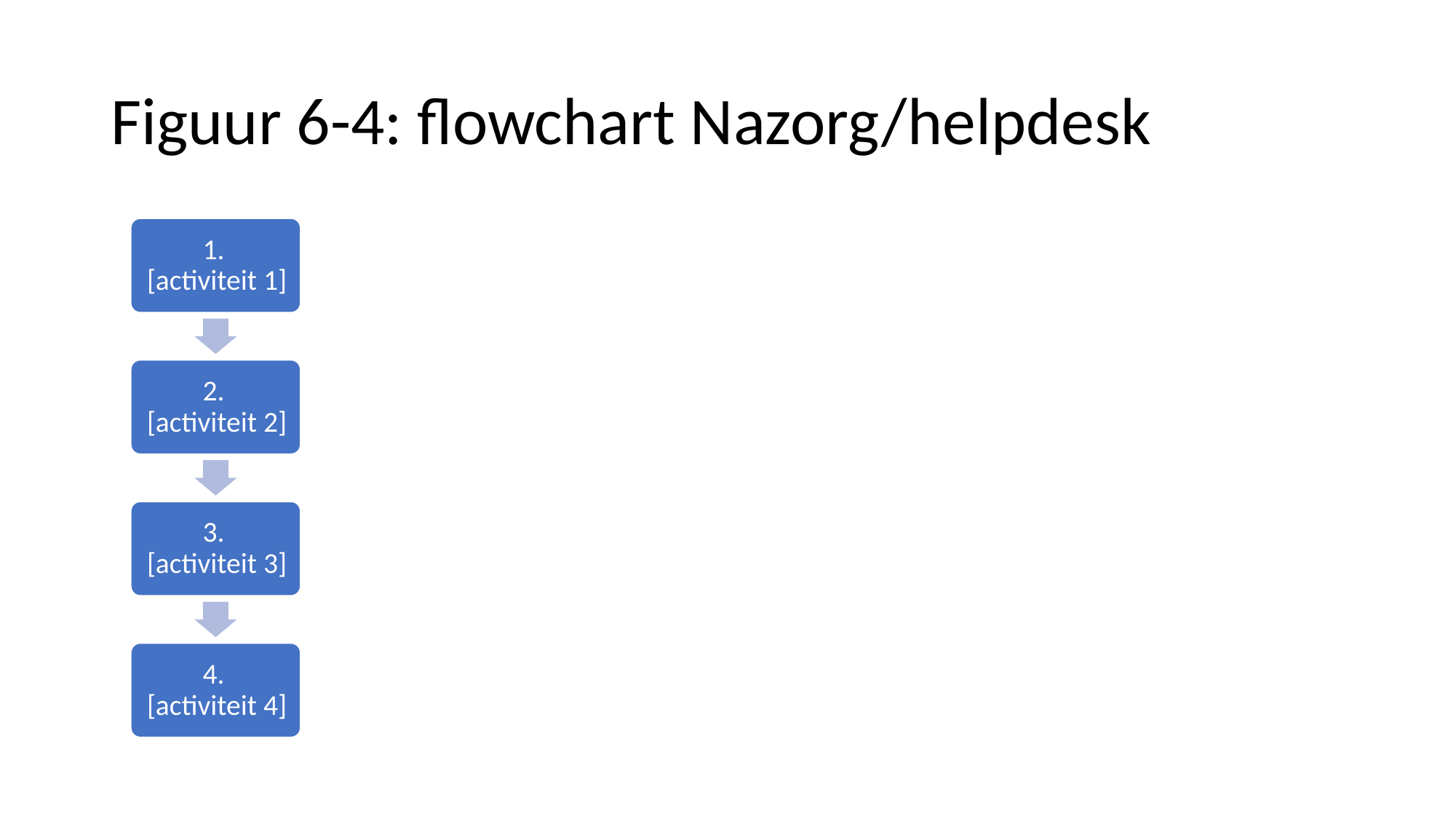

# Figuur 6-4: flowchart Nazorg/helpdesk
1.
[activiteit 1]

2.
[activiteit 2]

3.
[activiteit 3]

4.
[activiteit 4]